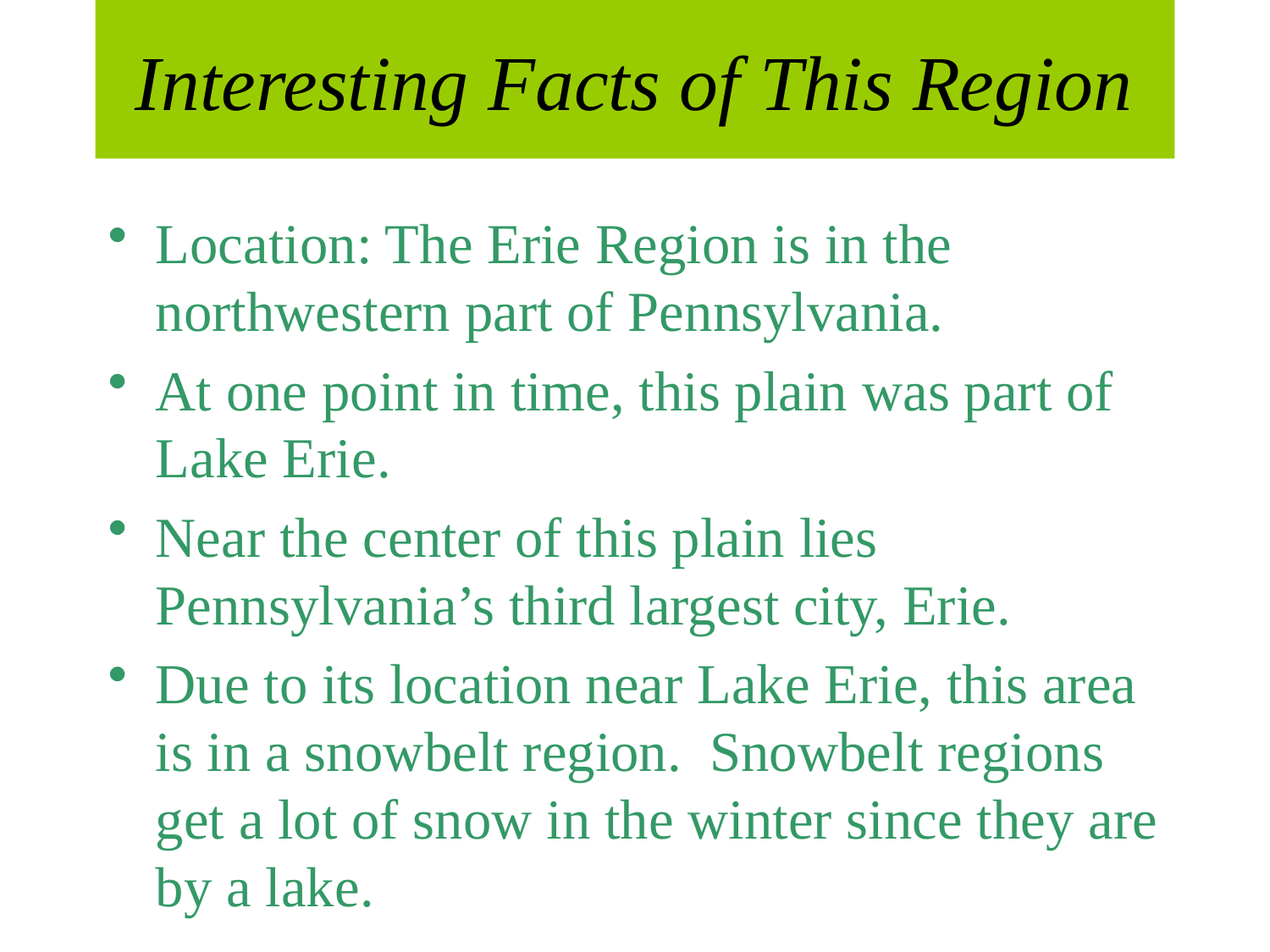

# Interesting Facts of This Region
Location: The Erie Region is in the northwestern part of Pennsylvania.
At one point in time, this plain was part of Lake Erie.
Near the center of this plain lies Pennsylvania’s third largest city, Erie.
Due to its location near Lake Erie, this area is in a snowbelt region.  Snowbelt regions get a lot of snow in the winter since they are by a lake.